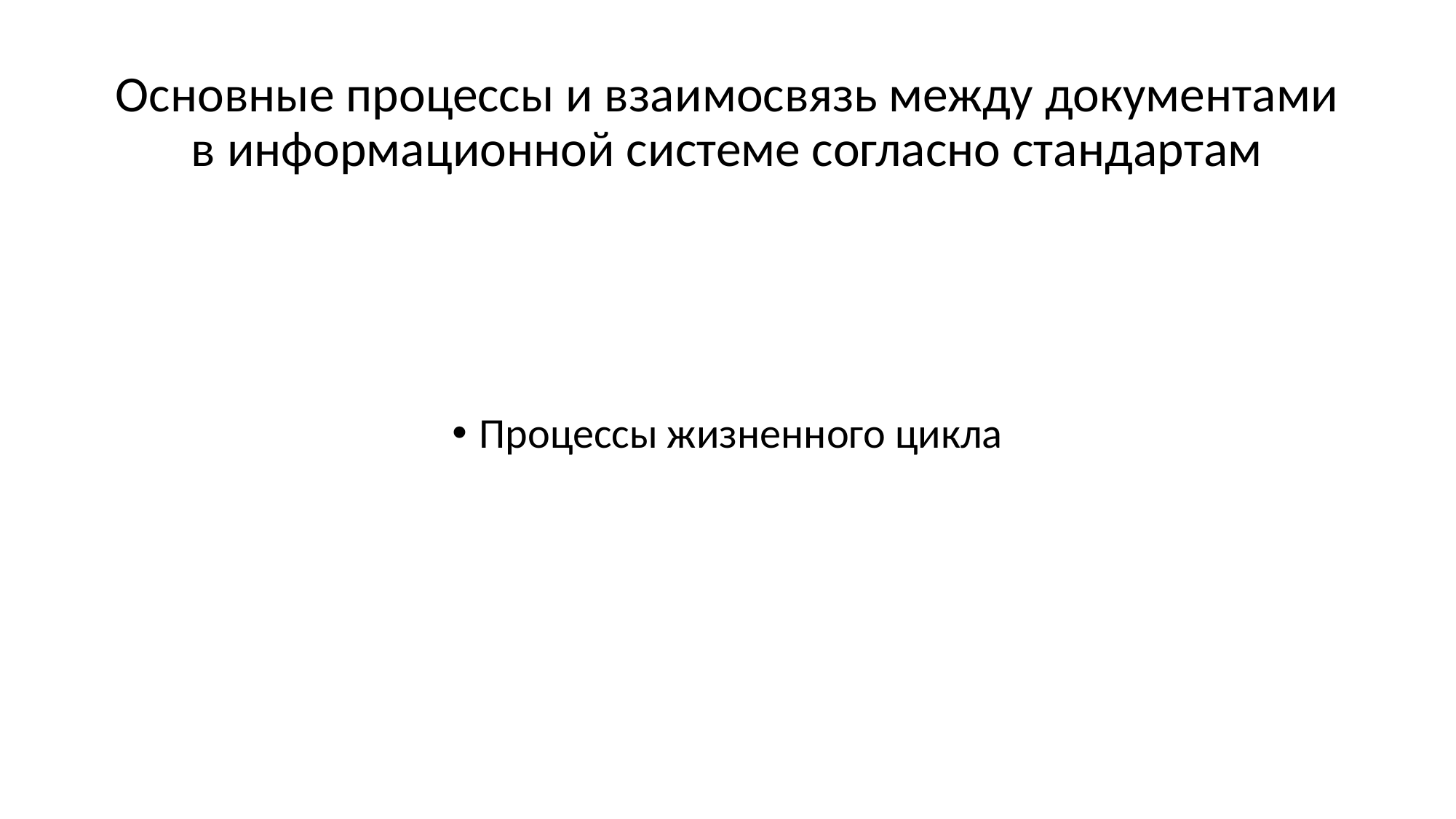

# Основные процессы и взаимосвязь между документами в информационной системе согласно стандартам

Процессы жизненного цикла